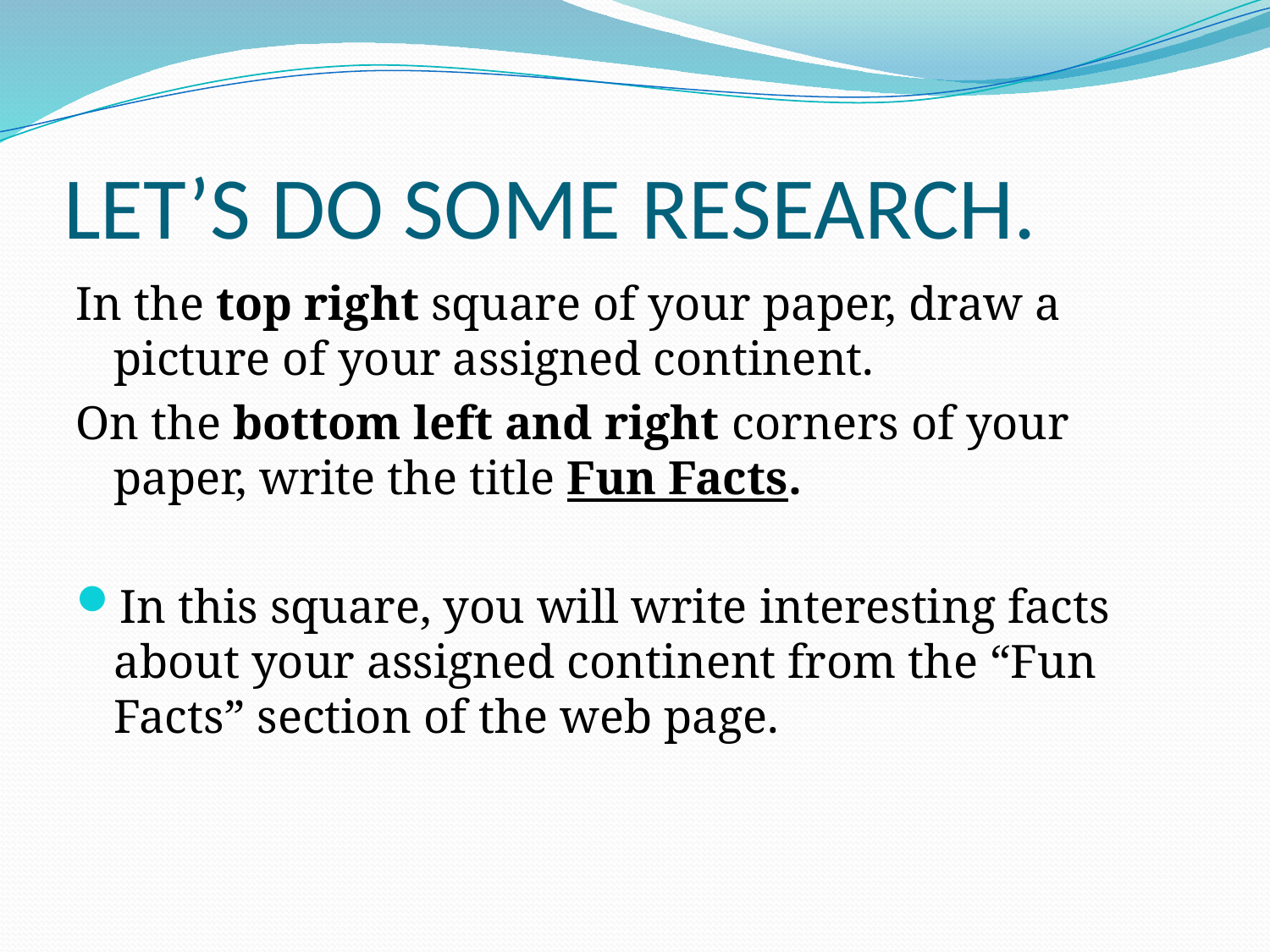

# LET’S DO SOME RESEARCH.
In the top right square of your paper, draw a picture of your assigned continent.
On the bottom left and right corners of your paper, write the title Fun Facts.

In this square, you will write interesting facts about your assigned continent from the “Fun Facts” section of the web page.